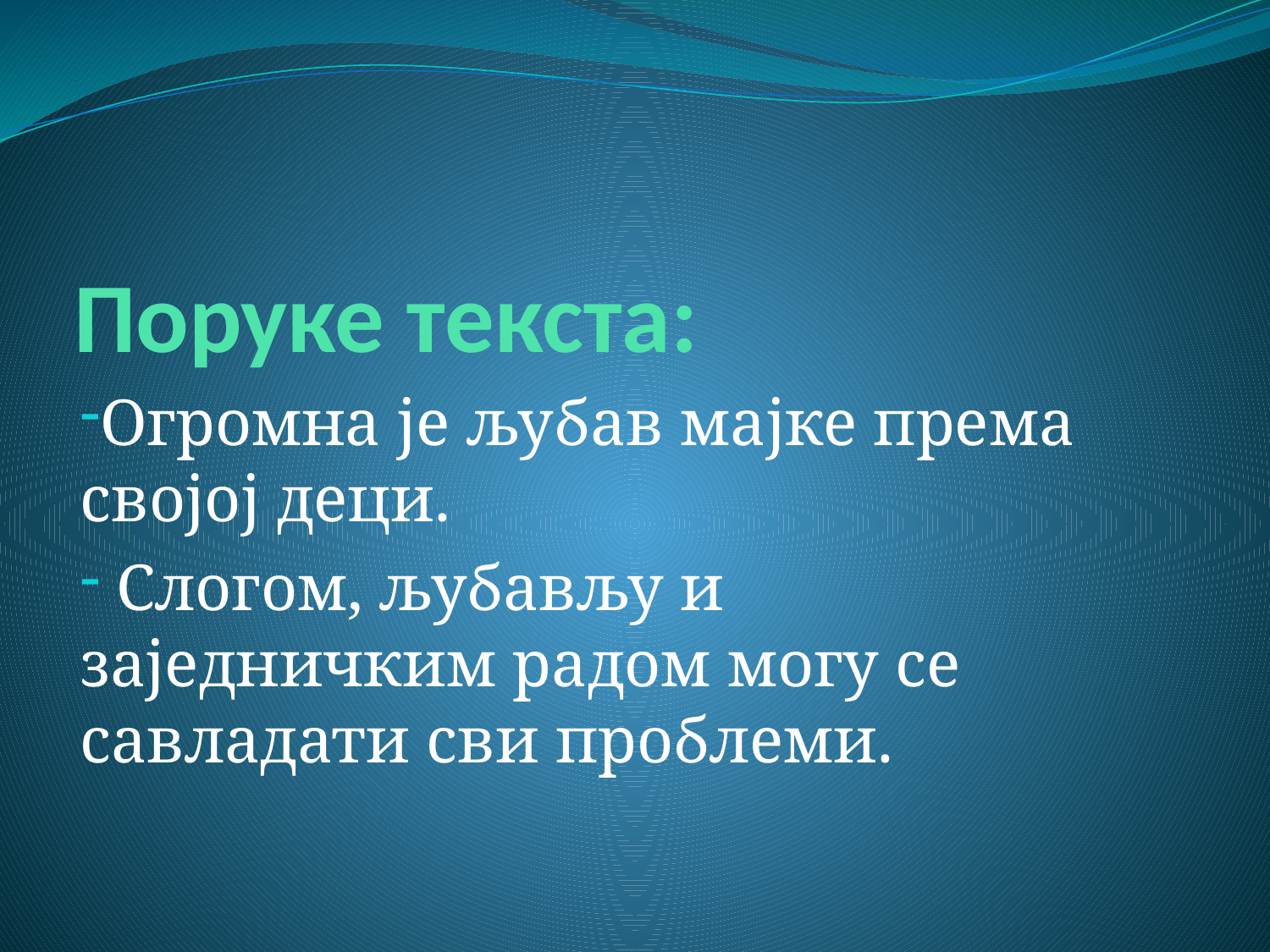

# Поруке текста:
Огромна је љубав мајке према својој деци.
 Слогом, љубављу и заједничким радом могу се савладати сви проблеми.